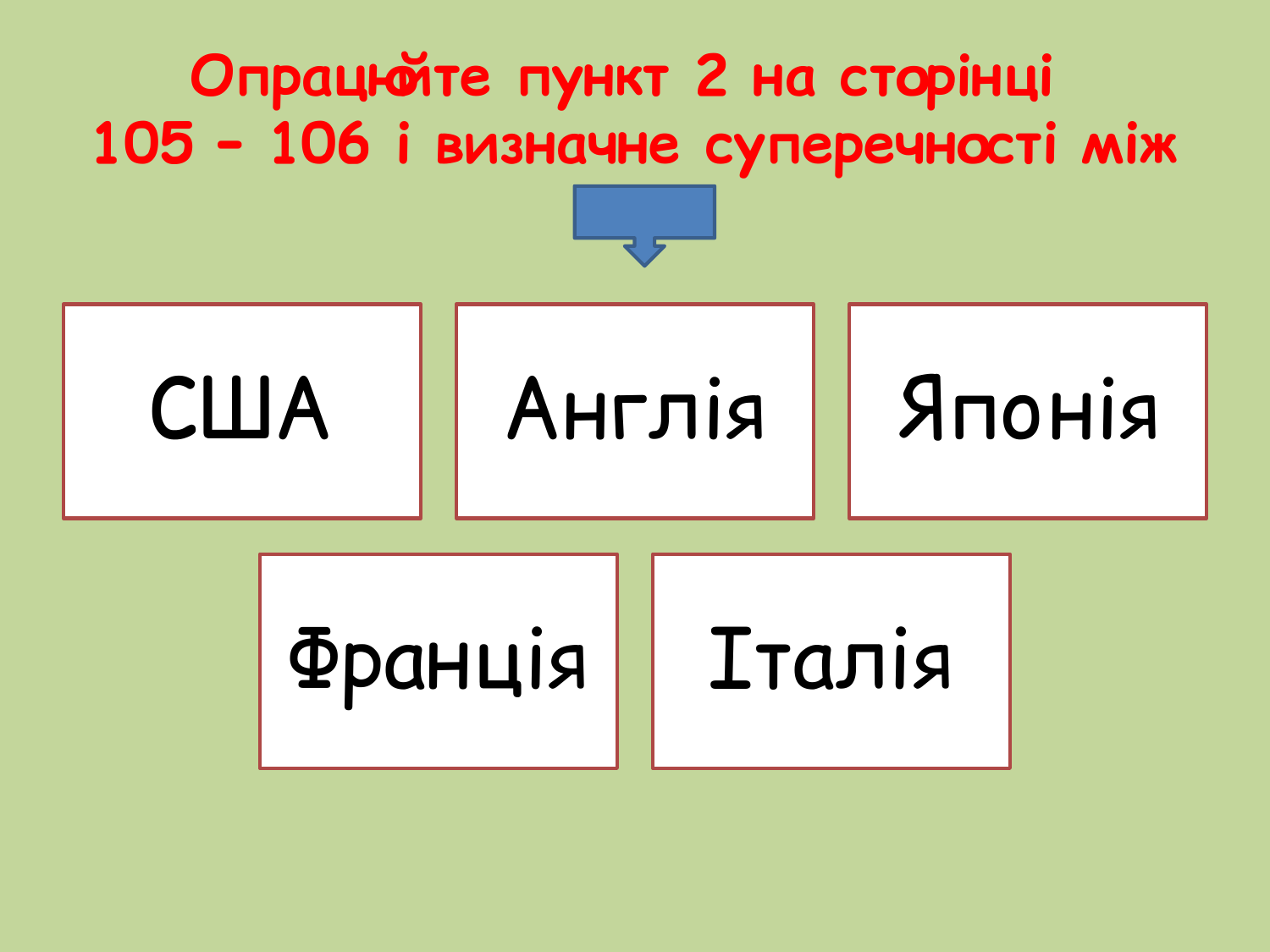

# Опрацюйте пункт 2 на сторінці 105 – 106 і визначне суперечності між

США
Англія
Японія
Франція
Італія